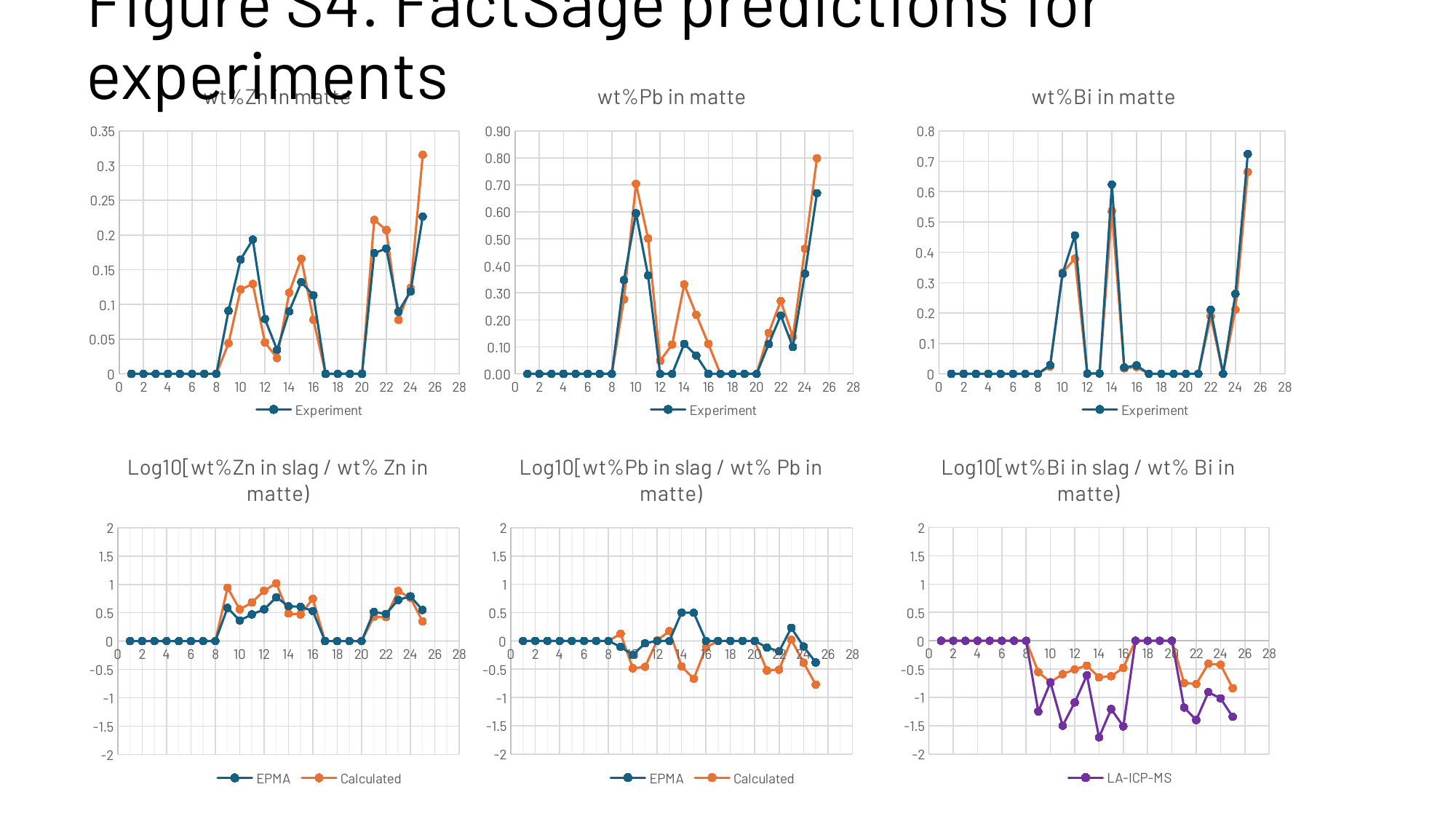

Figure S4. FactSage predictions for experiments

### Chart: wt%Zn in matte

| Category | Experiment | Calculated |
|---|---|---|

### Chart: wt%Pb in matte

| Category | Experiment | Calculated |
|---|---|---|

### Chart: wt%Bi in matte

| Category | Experiment | Calculated |
|---|---|---|

### Chart: Log10[wt%Bi in slag / wt% Bi in matte)

| Category | LA-ICP-MS | Calculated |
|---|---|---|

### Chart: Log10[wt%Zn in slag / wt% Zn in matte)

| Category | EPMA | Calculated |
|---|---|---|

### Chart: Log10[wt%Pb in slag / wt% Pb in matte)

| Category | EPMA | Calculated |
|---|---|---|